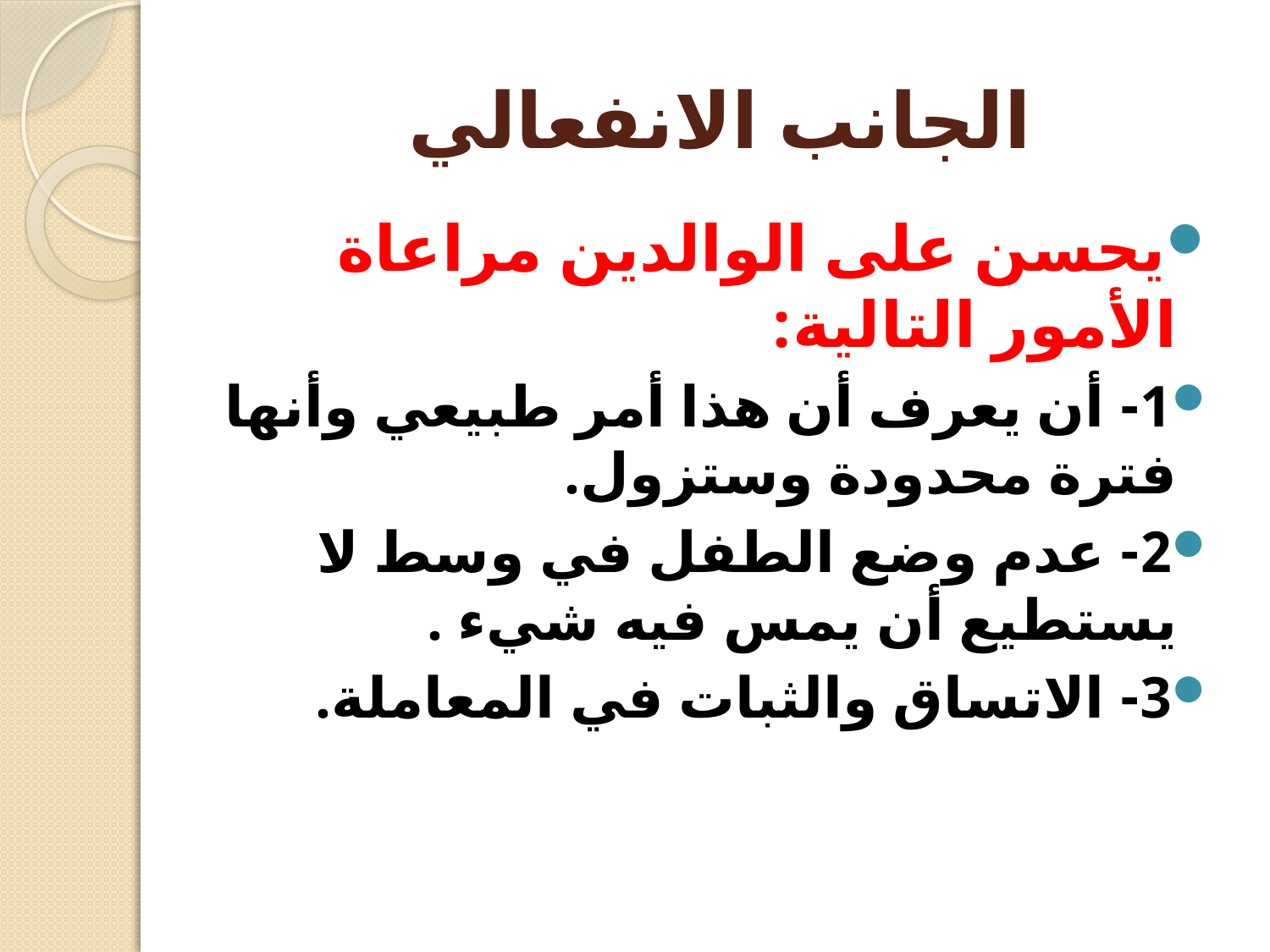

# الجانب الانفعالي
يحسن على الوالدين مراعاة الأمور التالية:
1- أن يعرف أن هذا أمر طبيعي وأنها فترة محدودة وستزول.
2- عدم وضع الطفل في وسط لا يستطيع أن يمس فيه شيء .
3- الاتساق والثبات في المعاملة.